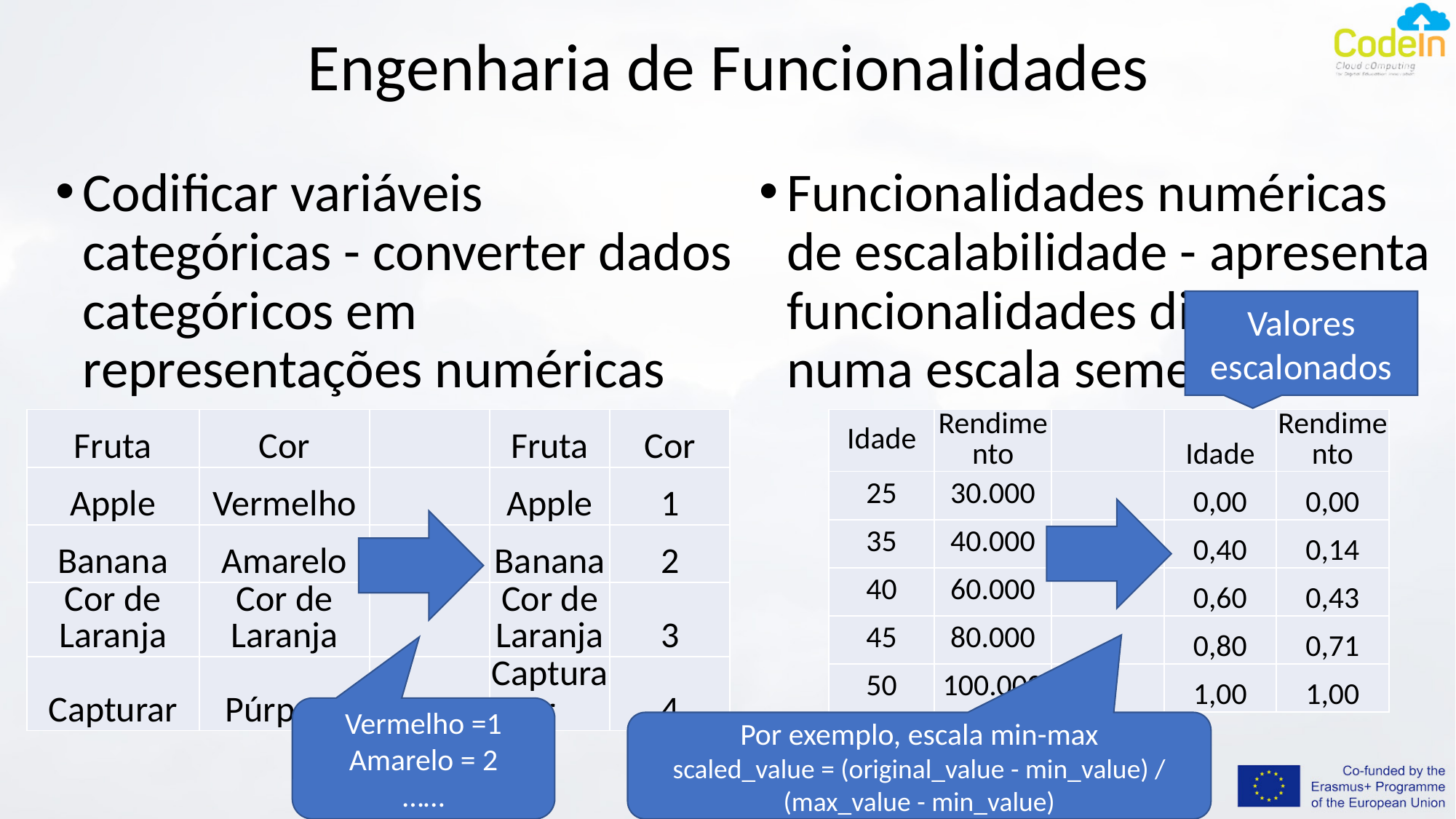

# Engenharia de Funcionalidades
Codificar variáveis categóricas - converter dados categóricos em representações numéricas
Funcionalidades numéricas de escalabilidade - apresenta funcionalidades diferentes numa escala semelhante
Valores escalonados
| Idade | Rendimento |  | Idade | Rendimento |
| --- | --- | --- | --- | --- |
| 25 | 30.000 |  | 0,00 | 0,00 |
| 35 | 40.000 |  | 0,40 | 0,14 |
| 40 | 60.000 |  | 0,60 | 0,43 |
| 45 | 80.000 |  | 0,80 | 0,71 |
| 50 | 100.000 |  | 1,00 | 1,00 |
| Fruta | Cor |  | Fruta | Cor |
| --- | --- | --- | --- | --- |
| Apple | Vermelho |  | Apple | 1 |
| Banana | Amarelo |  | Banana | 2 |
| Cor de Laranja | Cor de Laranja |  | Cor de Laranja | 3 |
| Capturar | Púrpura |  | Capturar | 4 |

Vermelho =1
Amarelo = 2
……
Por exemplo, escala min-max
scaled_value = (original_value - min_value) / (max_value - min_value)